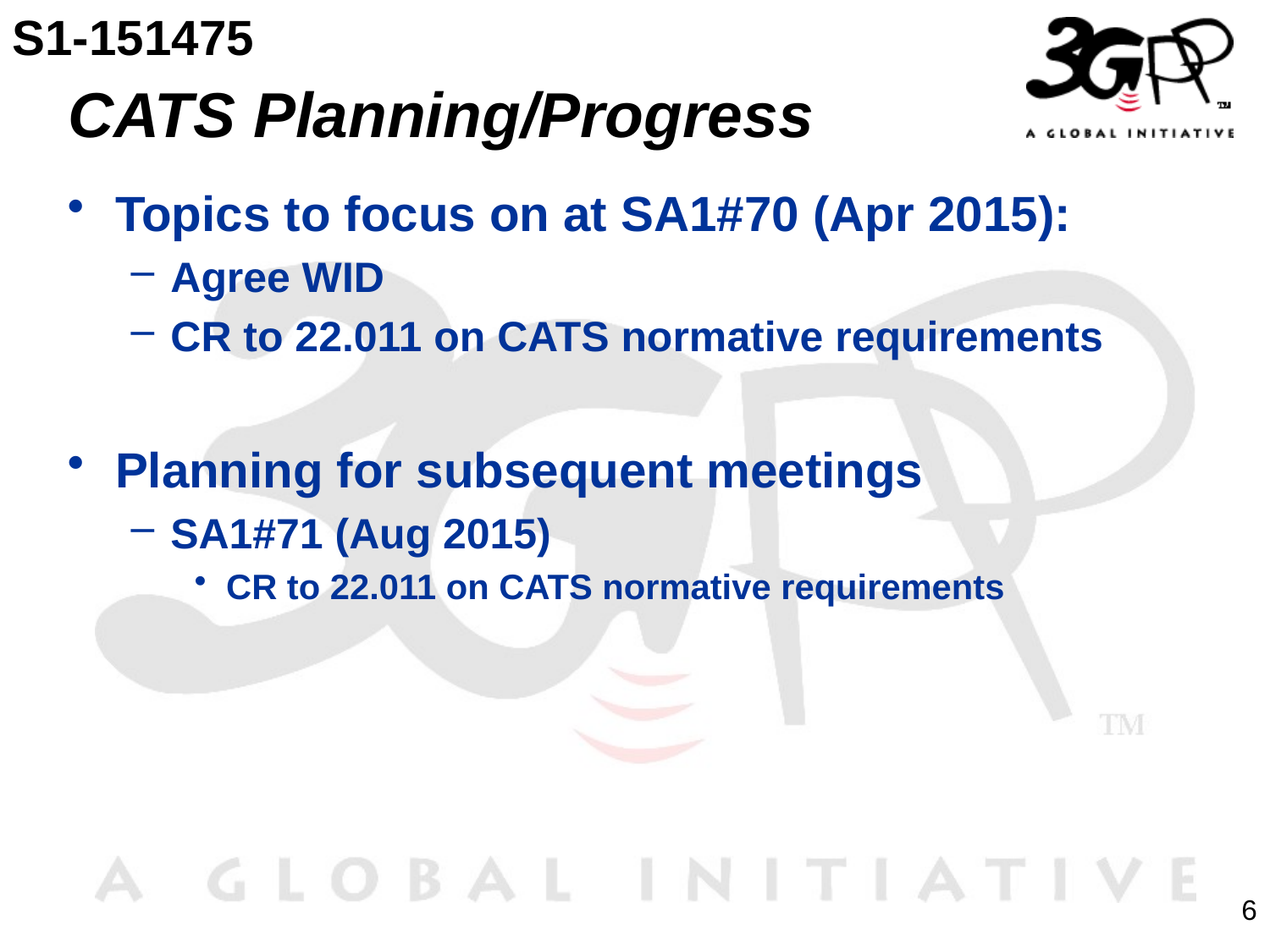

S1-151475
# CATS Planning/Progress
Topics to focus on at SA1#70 (Apr 2015):
Agree WID
CR to 22.011 on CATS normative requirements

Planning for subsequent meetings
SA1#71 (Aug 2015)
CR to 22.011 on CATS normative requirements
6